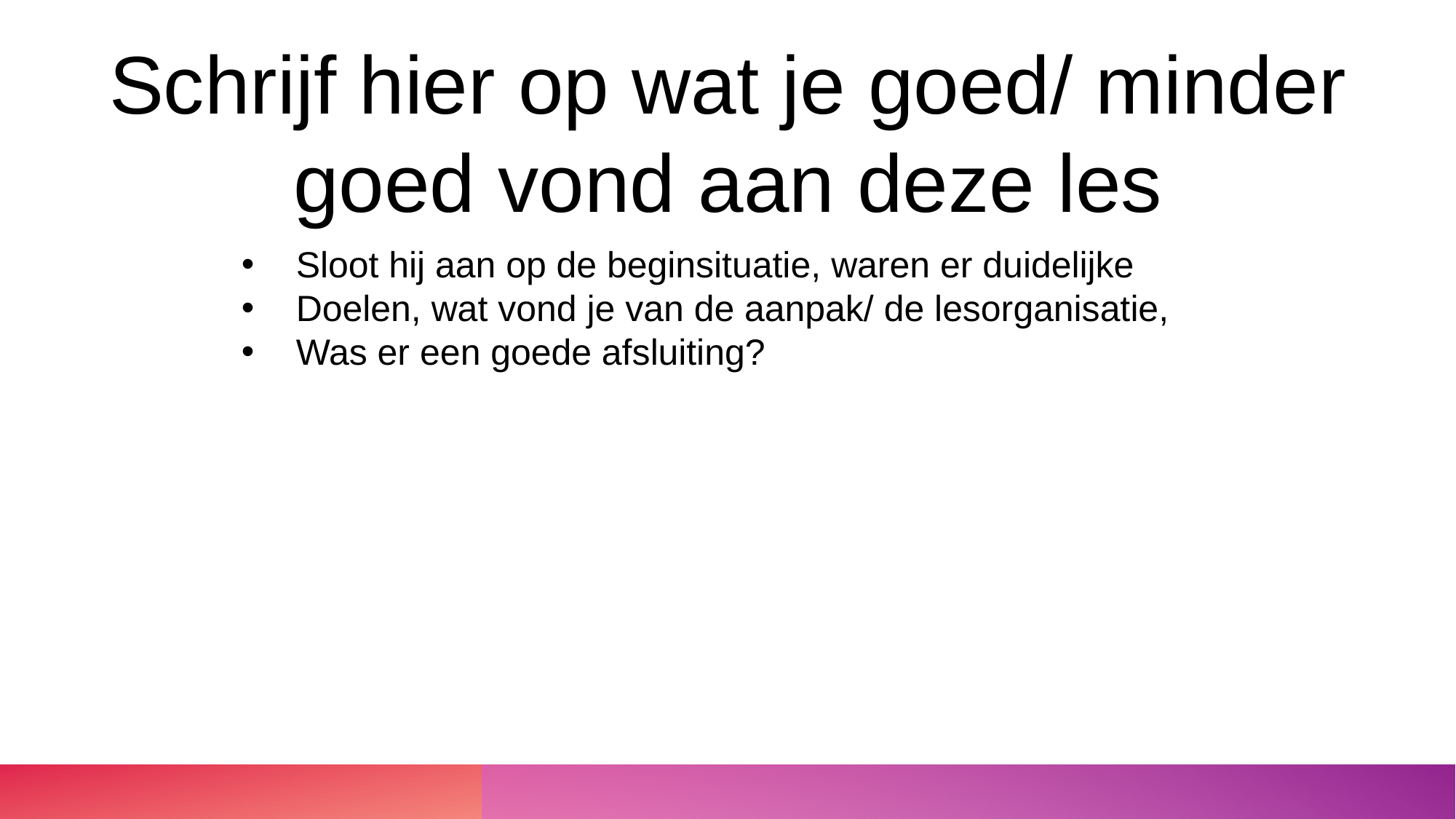

Schrijf hier op wat je goed/ minder
goed vond aan deze les
Sloot hij aan op de beginsituatie, waren er duidelijke
Doelen, wat vond je van de aanpak/ de lesorganisatie,
Was er een goede afsluiting?